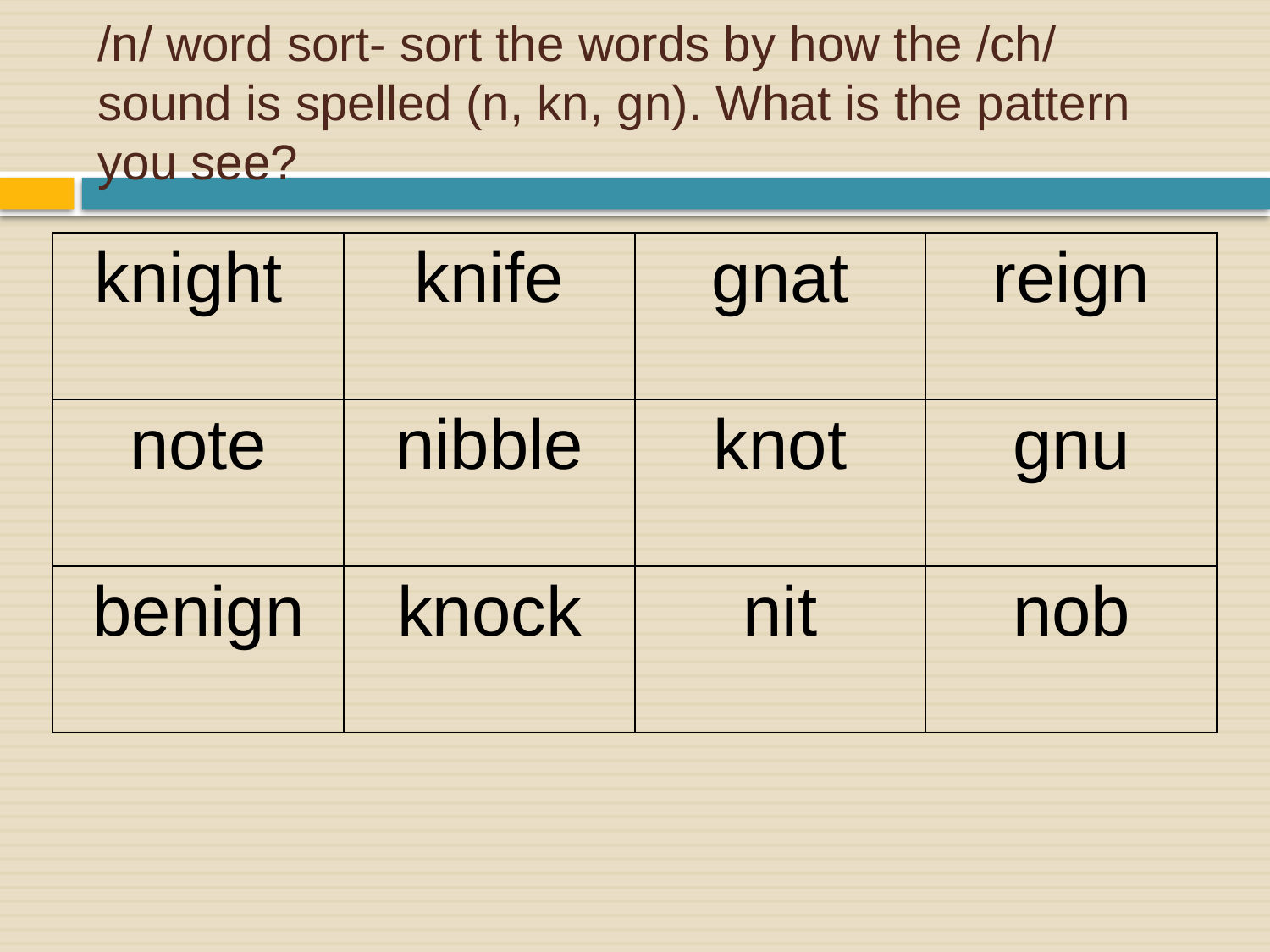

# /n/ word sort- sort the words by how the /ch/ sound is spelled (n, kn, gn). What is the pattern you see?
| knight | knife | gnat | reign |
| --- | --- | --- | --- |
| note | nibble | knot | gnu |
| benign | knock | nit | nob |